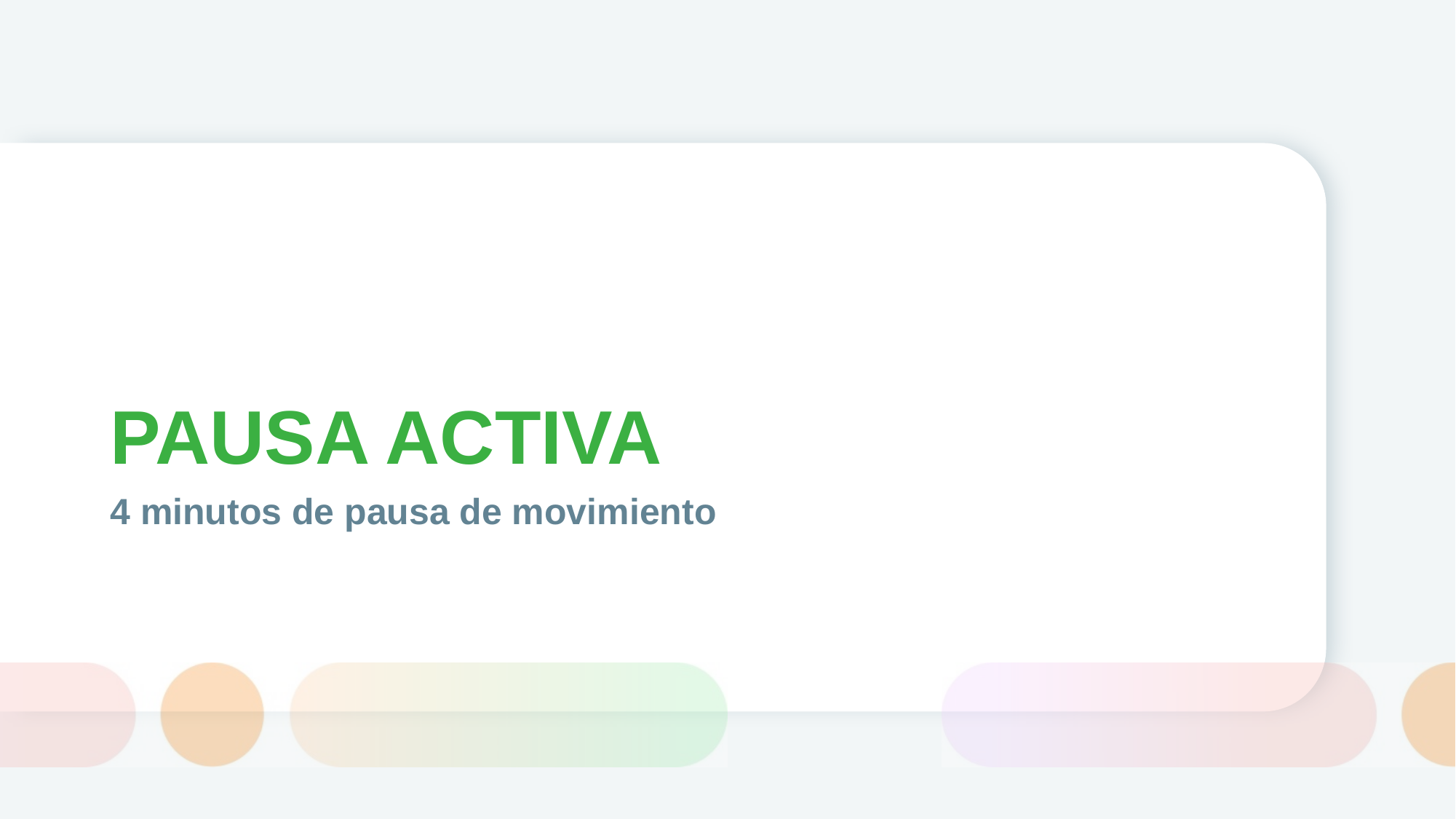

# PAUSA ACTIVA
4 minutos de pausa de movimiento